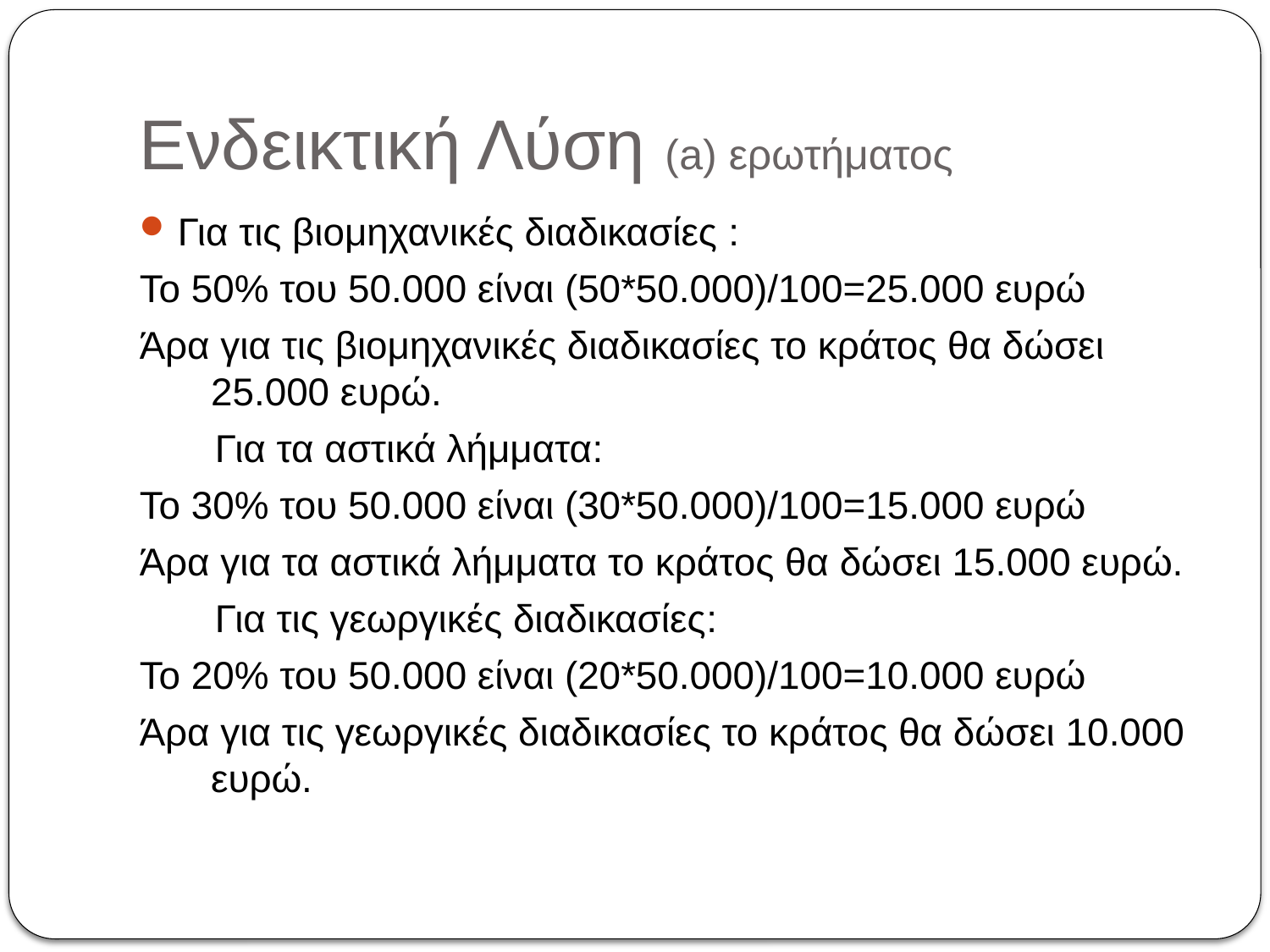

# Ενδεικτική Λύση (a) ερωτήματος
Για τις βιομηχανικές διαδικασίες :
Το 50% του 50.000 είναι (50*50.000)/100=25.000 ευρώ
Άρα για τις βιομηχανικές διαδικασίες το κράτος θα δώσει 25.000 ευρώ.
       Για τα αστικά λήμματα:
Το 30% του 50.000 είναι (30*50.000)/100=15.000 ευρώ
Άρα για τα αστικά λήμματα το κράτος θα δώσει 15.000 ευρώ.
       Για τις γεωργικές διαδικασίες:
Το 20% του 50.000 είναι (20*50.000)/100=10.000 ευρώ
Άρα για τις γεωργικές διαδικασίες το κράτος θα δώσει 10.000 ευρώ.